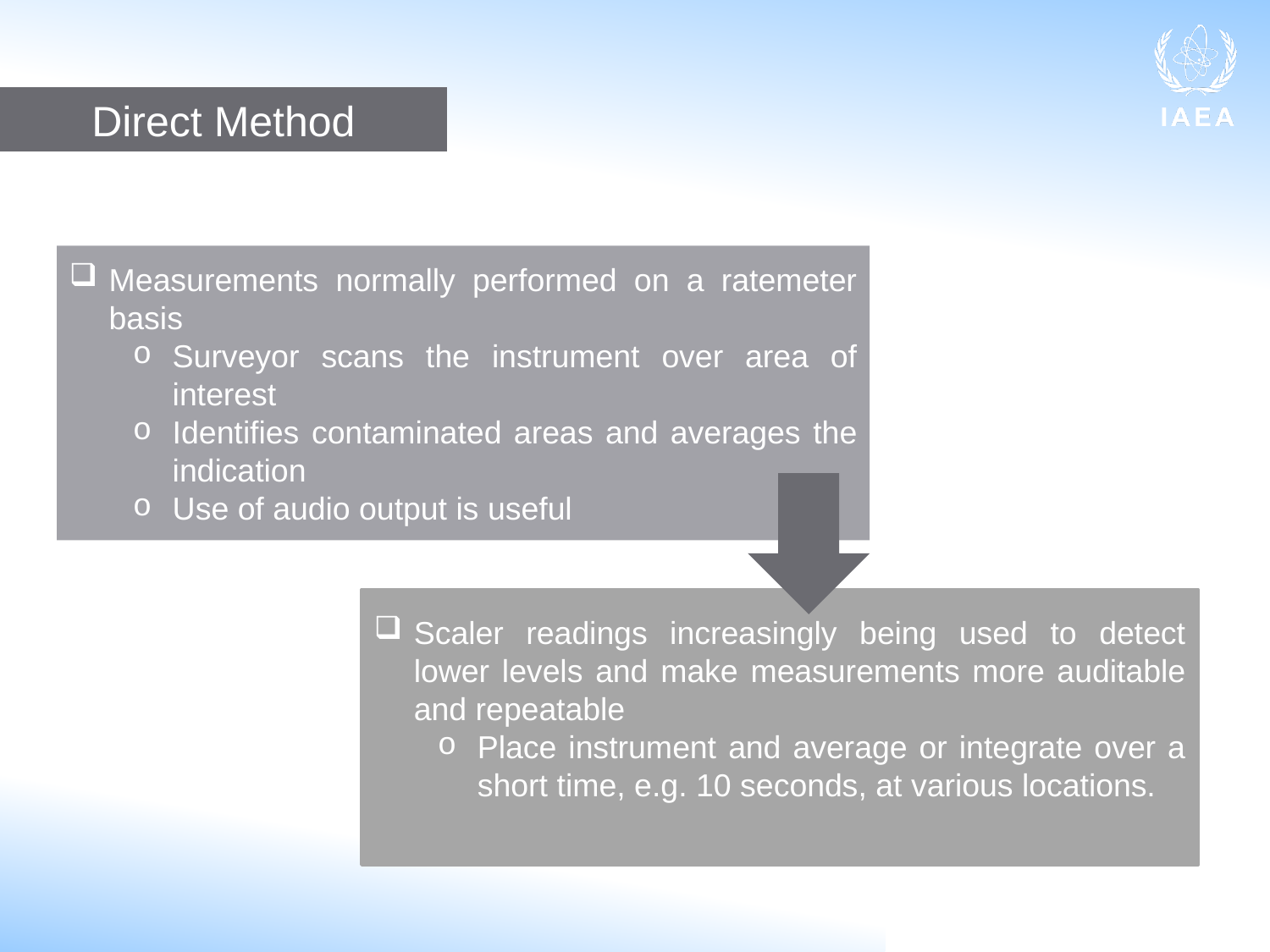

Direct Method

Measurements normally performed on a ratemeter basis
Surveyor scans the instrument over area of interest
Identifies contaminated areas and averages the indication
Use of audio output is useful

Scaler readings increasingly being used to detect lower levels and make measurements more auditable and repeatable
Place instrument and average or integrate over a short time, e.g. 10 seconds, at various locations.